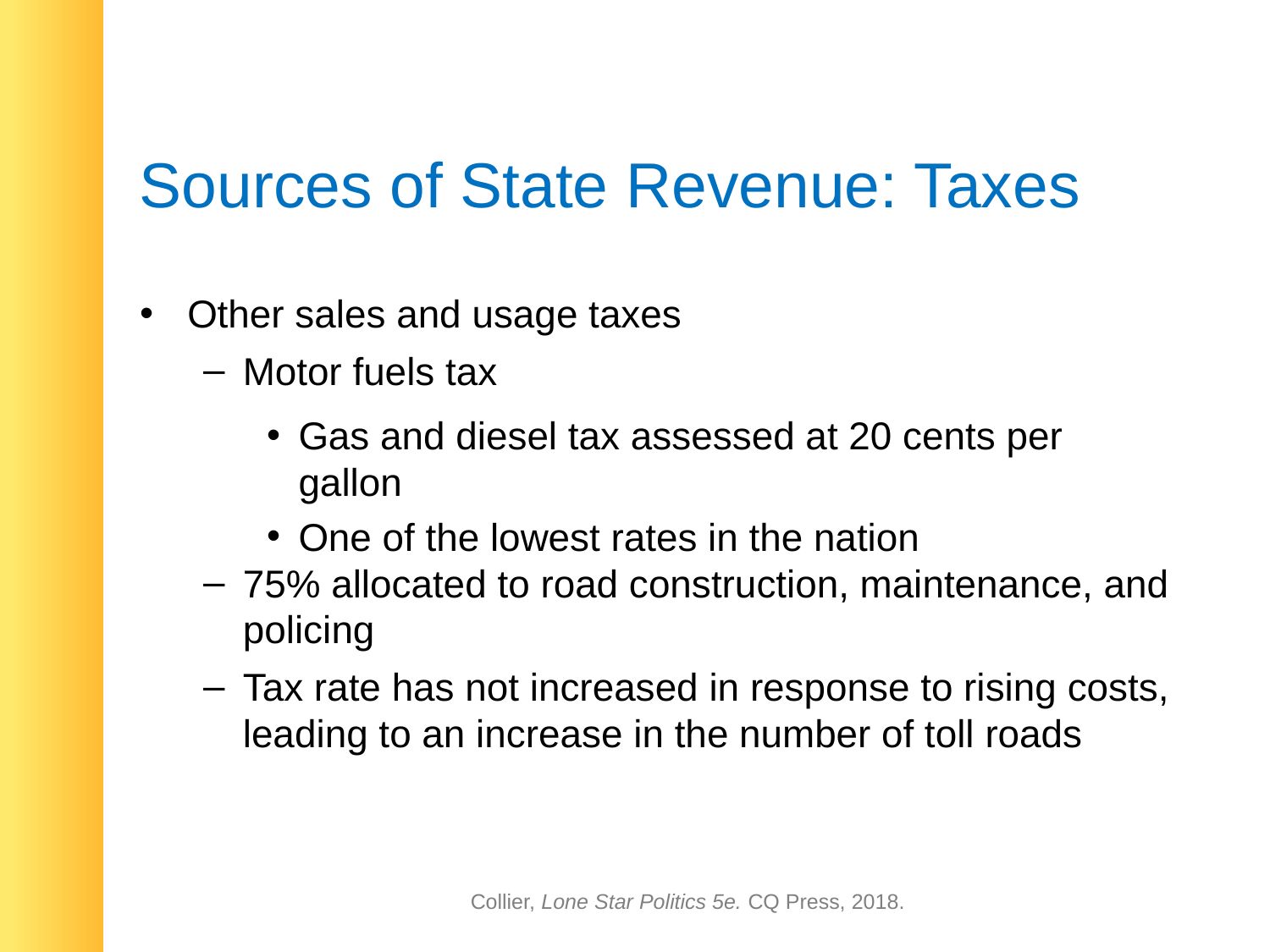

# Sources of State Revenue: Taxes
Other sales and usage taxes
Motor fuels tax
Gas and diesel tax assessed at 20 cents per gallon
One of the lowest rates in the nation
75% allocated to road construction, maintenance, and policing
Tax rate has not increased in response to rising costs, leading to an increase in the number of toll roads
Collier, Lone Star Politics 5e. CQ Press, 2018.